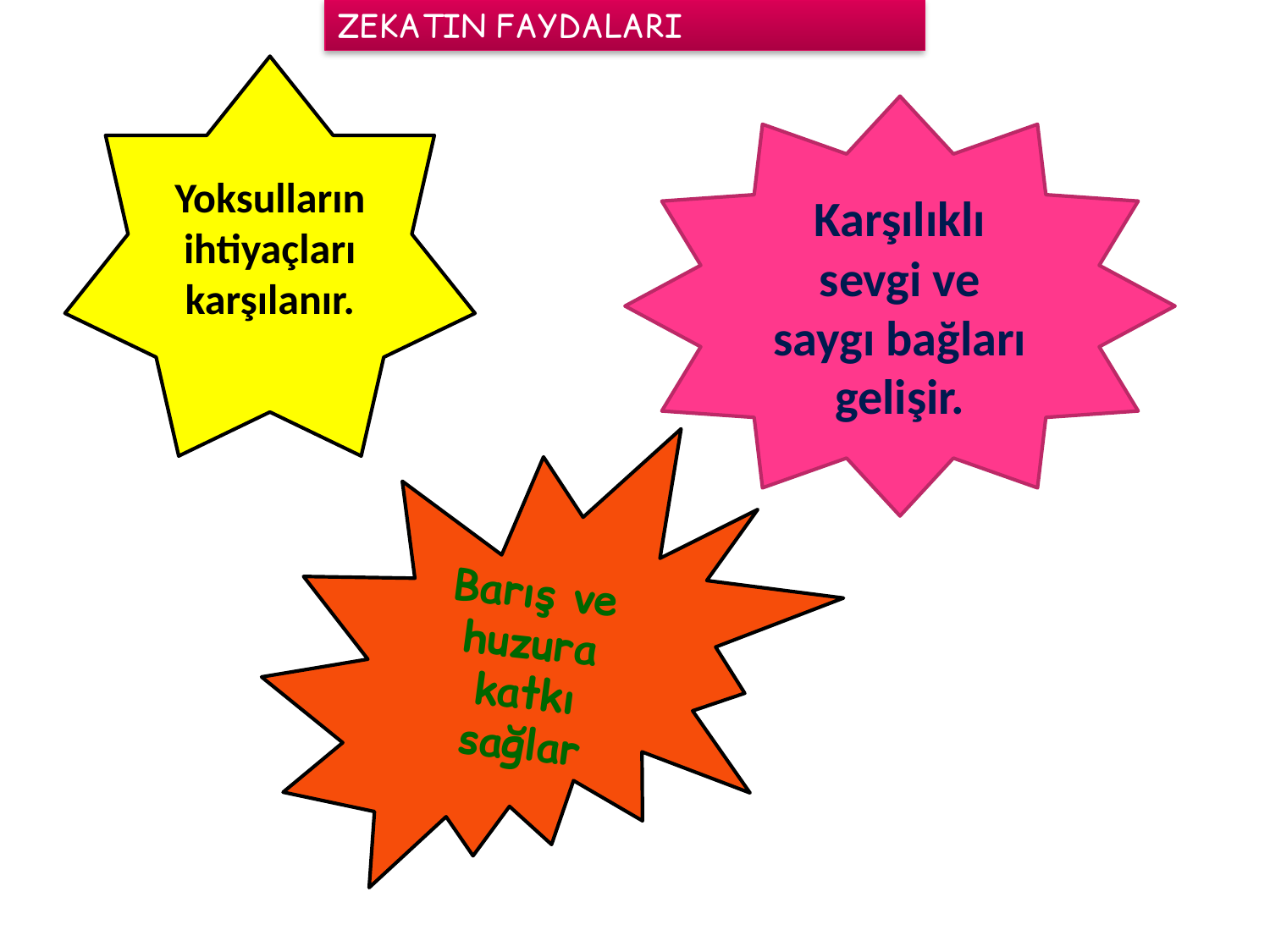

ZEKATIN FAYDALARI
Yoksulların ihtiyaçları karşılanır.
Karşılıklı sevgi ve saygı bağları gelişir.
Barış ve huzura katkı sağlar